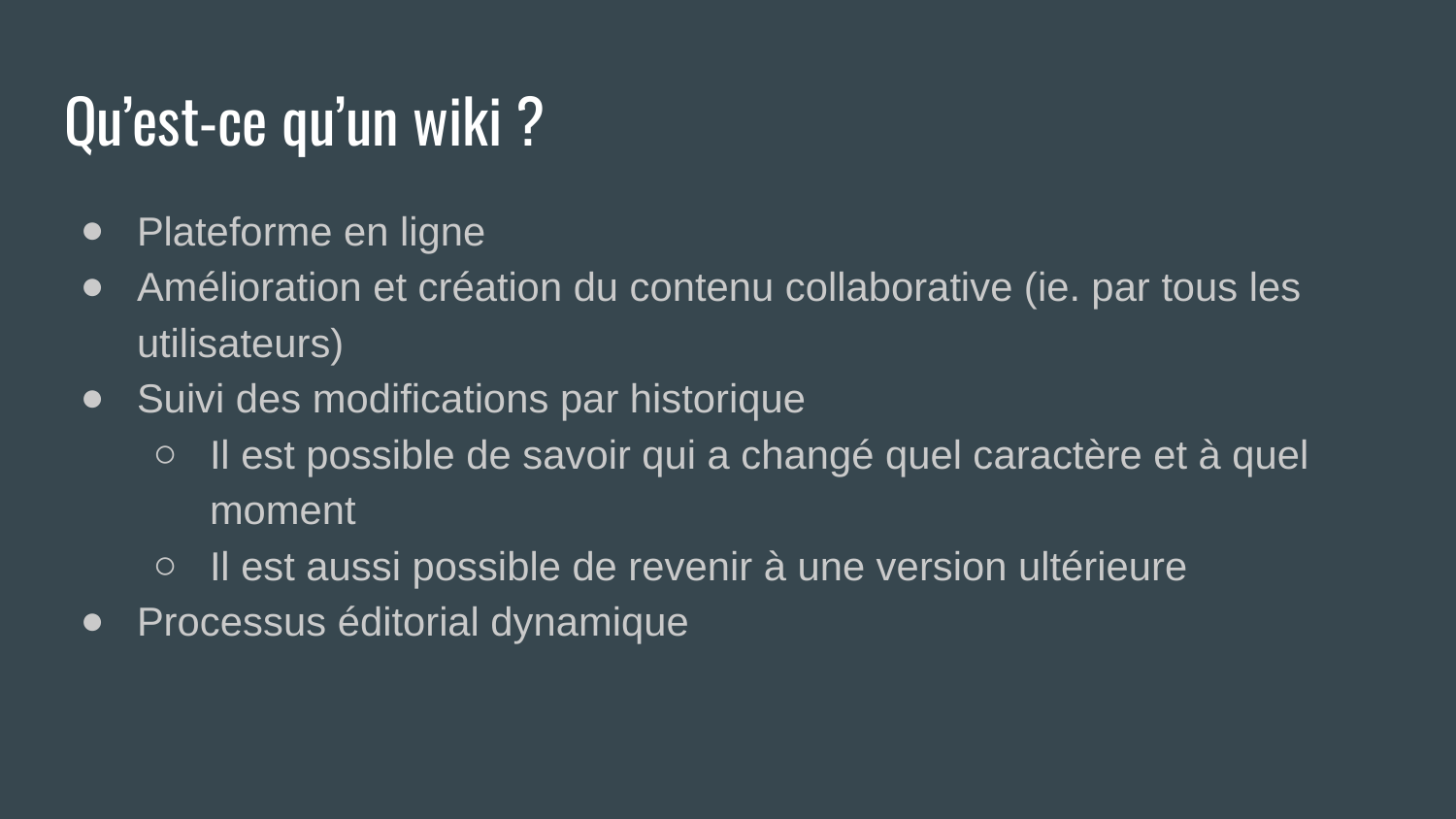

# Qu’est-ce qu’un wiki ?
Plateforme en ligne
Amélioration et création du contenu collaborative (ie. par tous les utilisateurs)
Suivi des modifications par historique
Il est possible de savoir qui a changé quel caractère et à quel moment
Il est aussi possible de revenir à une version ultérieure
Processus éditorial dynamique